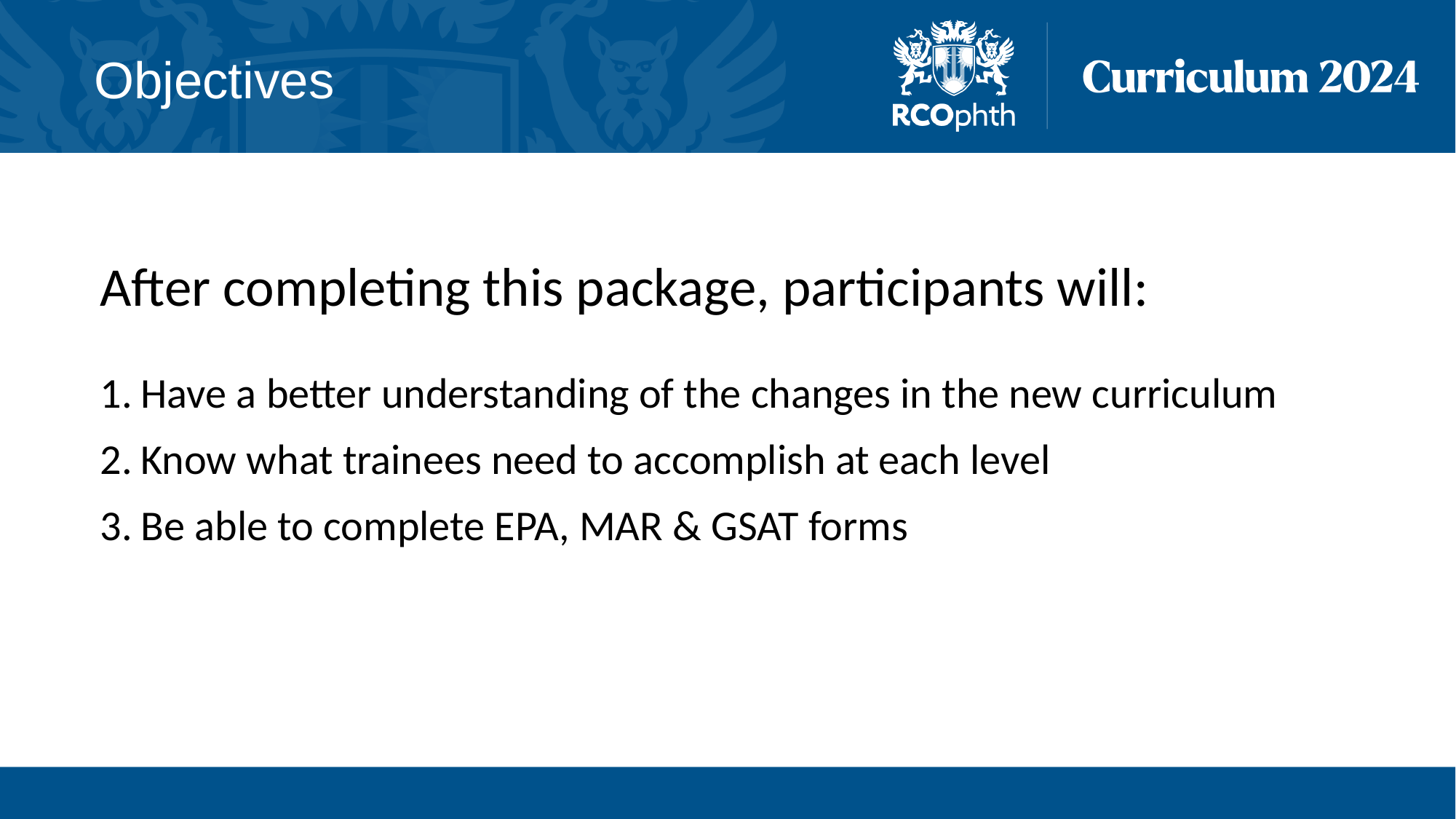

# Objectives
After completing this package, participants will:
Have a better understanding of the changes in the new curriculum
Know what trainees need to accomplish at each level
Be able to complete EPA, MAR & GSAT forms